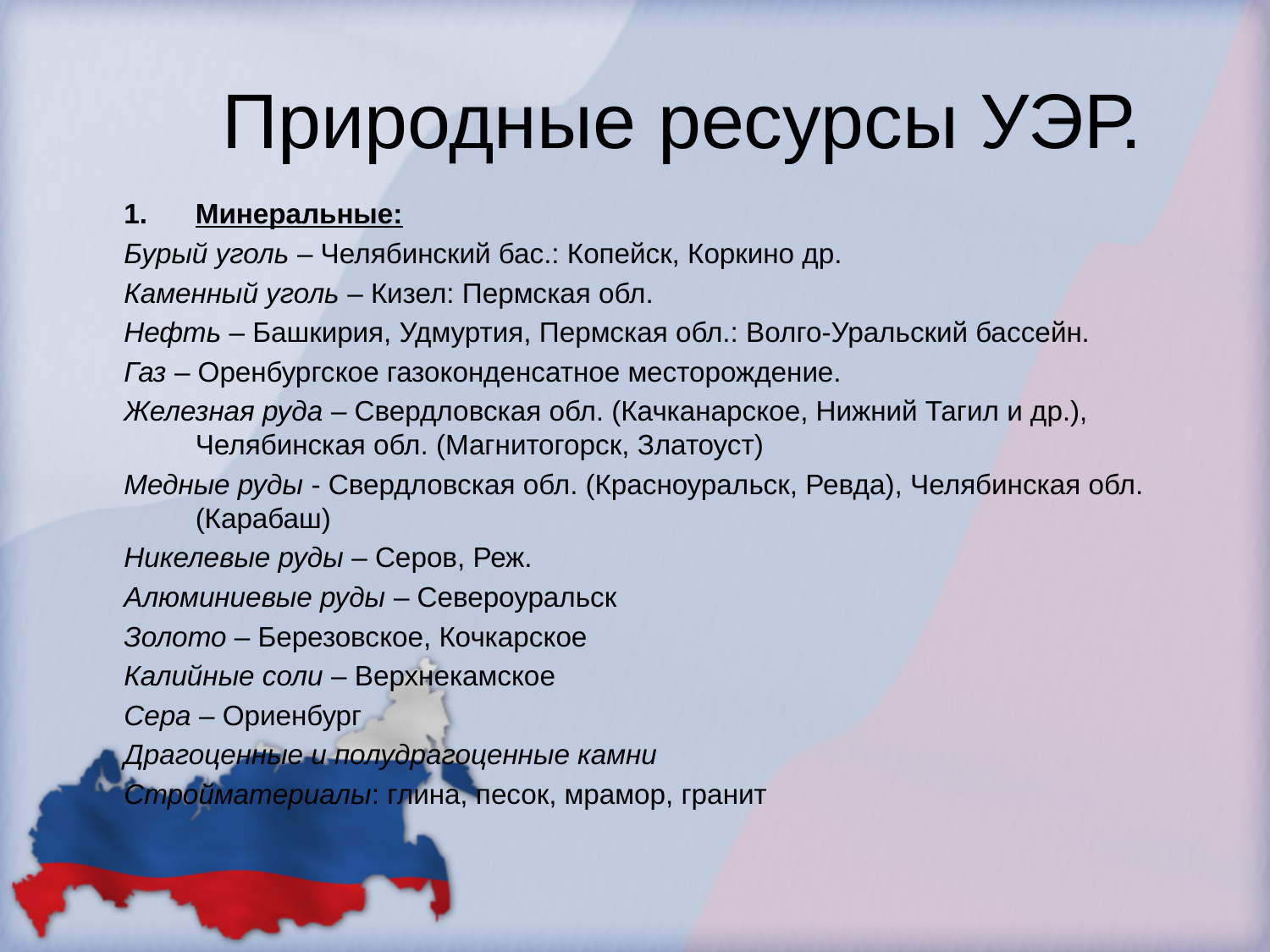

# Природные ресурсы УЭР.
Минеральные:
Бурый уголь – Челябинский бас.: Копейск, Коркино др.
Каменный уголь – Кизел: Пермская обл.
Нефть – Башкирия, Удмуртия, Пермская обл.: Волго-Уральский бассейн.
Газ – Оренбургское газоконденсатное месторождение.
Железная руда – Свердловская обл. (Качканарское, Нижний Тагил и др.), Челябинская обл. (Магнитогорск, Златоуст)
Медные руды - Свердловская обл. (Красноуральск, Ревда), Челябинская обл. (Карабаш)
Никелевые руды – Серов, Реж.
Алюминиевые руды – Североуральск
Золото – Березовское, Кочкарское
Калийные соли – Верхнекамское
Сера – Ориенбург
Драгоценные и полудрагоценные камни
Стройматериалы: глина, песок, мрамор, гранит